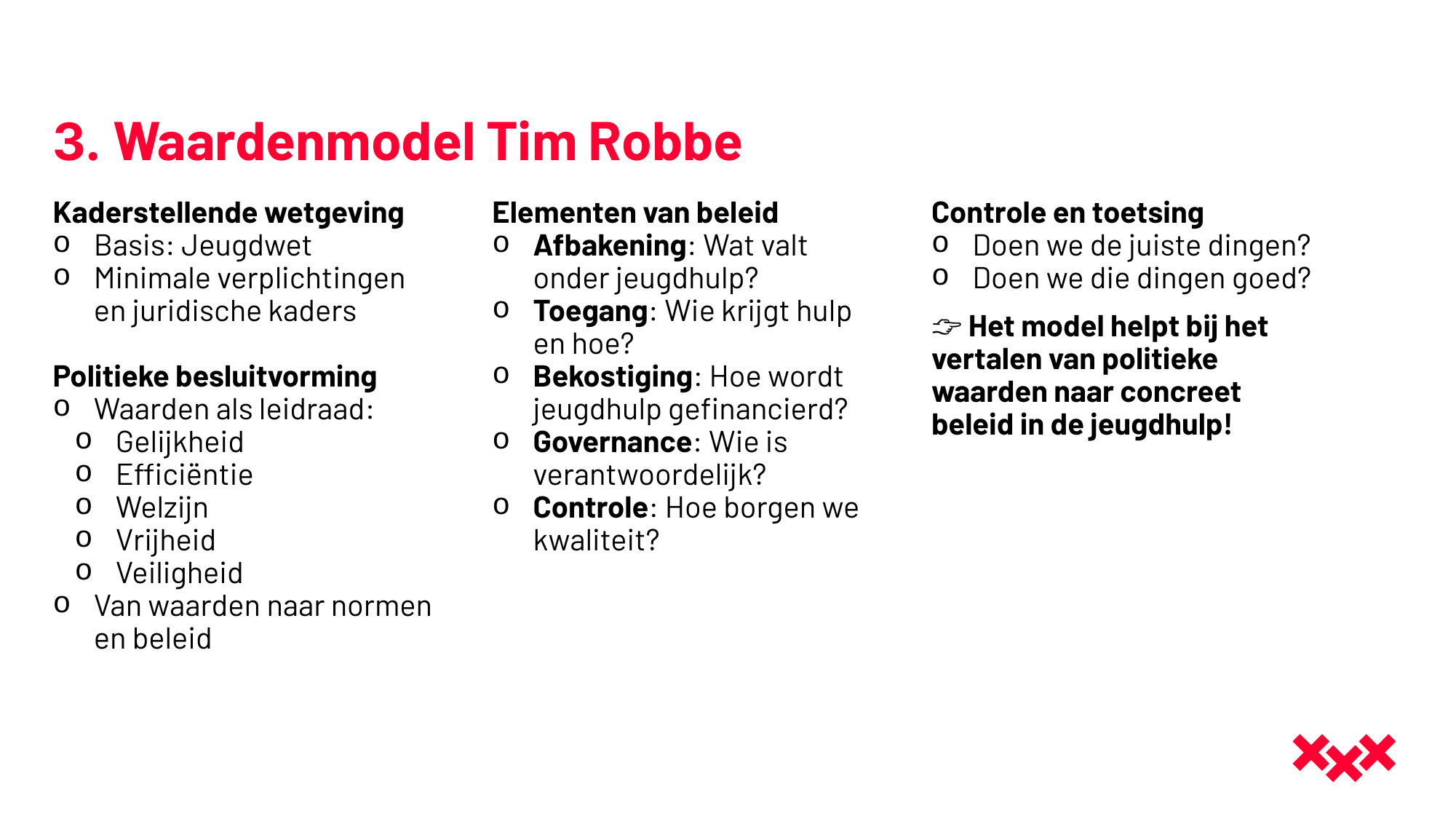

# 3. Waardenmodel Tim Robbe
Kaderstellende wetgeving
Basis: Jeugdwet
Minimale verplichtingen en juridische kaders
Politieke besluitvorming
Waarden als leidraad:
Gelijkheid
Efficiëntie
Welzijn
Vrijheid
Veiligheid
Van waarden naar normen en beleid

Elementen van beleid
Afbakening: Wat valt onder jeugdhulp?
Toegang: Wie krijgt hulp en hoe?
Bekostiging: Hoe wordt jeugdhulp gefinancierd?
Governance: Wie is verantwoordelijk?
Controle: Hoe borgen we kwaliteit?

Controle en toetsing
Doen we de juiste dingen?
Doen we die dingen goed?
👉 Het model helpt bij het vertalen van politieke waarden naar concreet beleid in de jeugdhulp!